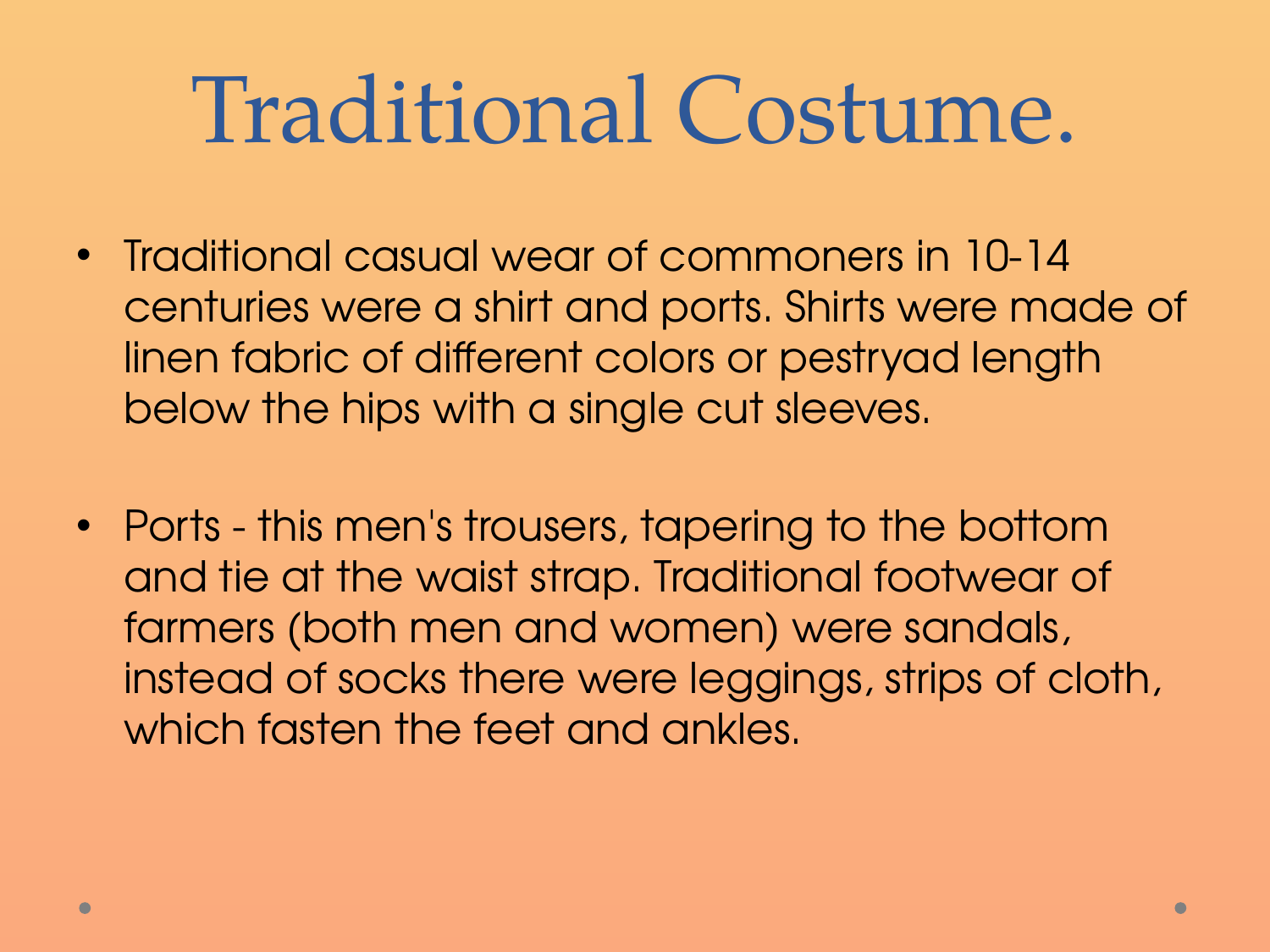

# Traditional Costume.
Traditional casual wear of commoners in 10-14 centuries were a shirt and ports. Shirts were made of linen fabric of different colors or pestryad length below the hips with a single cut sleeves.

Ports - this men's trousers, tapering to the bottom and tie at the waist strap. Traditional footwear of farmers (both men and women) were sandals, instead of socks there were leggings, strips of cloth, which fasten the feet and ankles.